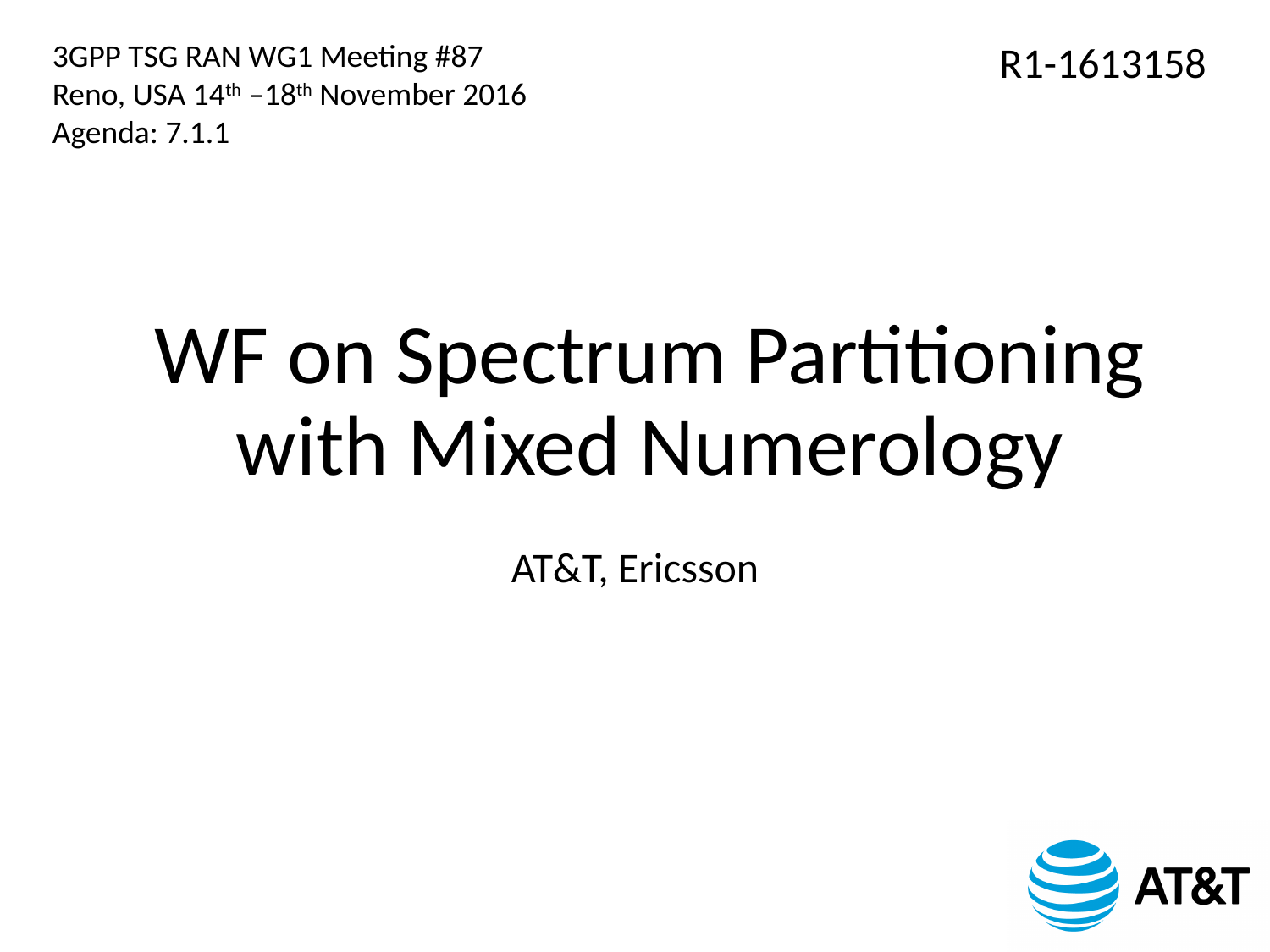

3GPP TSG RAN WG1 Meeting #87
Reno, USA 14th –18th November 2016
Agenda: 7.1.1
R1-1613158
# WF on Spectrum Partitioning with Mixed Numerology
AT&T, Ericsson